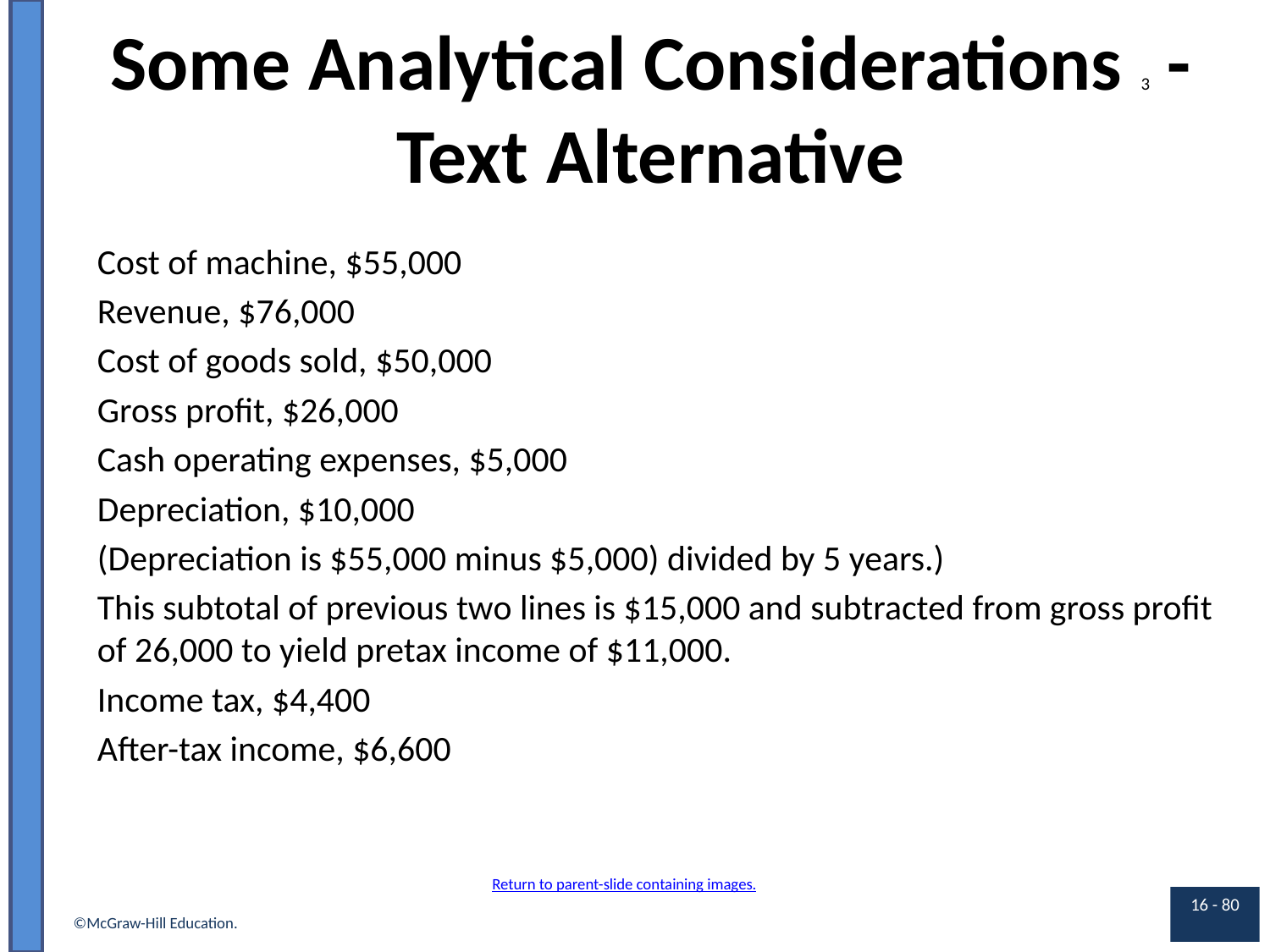

# Some Analytical Considerations 3 - Text Alternative
Cost of machine, $55,000
Revenue, $76,000
Cost of goods sold, $50,000
Gross profit, $26,000
Cash operating expenses, $5,000
Depreciation, $10,000
(Depreciation is $55,000 minus $5,000) divided by 5 years.)
This subtotal of previous two lines is $15,000 and subtracted from gross profit of 26,000 to yield pretax income of $11,000.
Income tax, $4,400
After-tax income, $6,600
Return to parent-slide containing images.